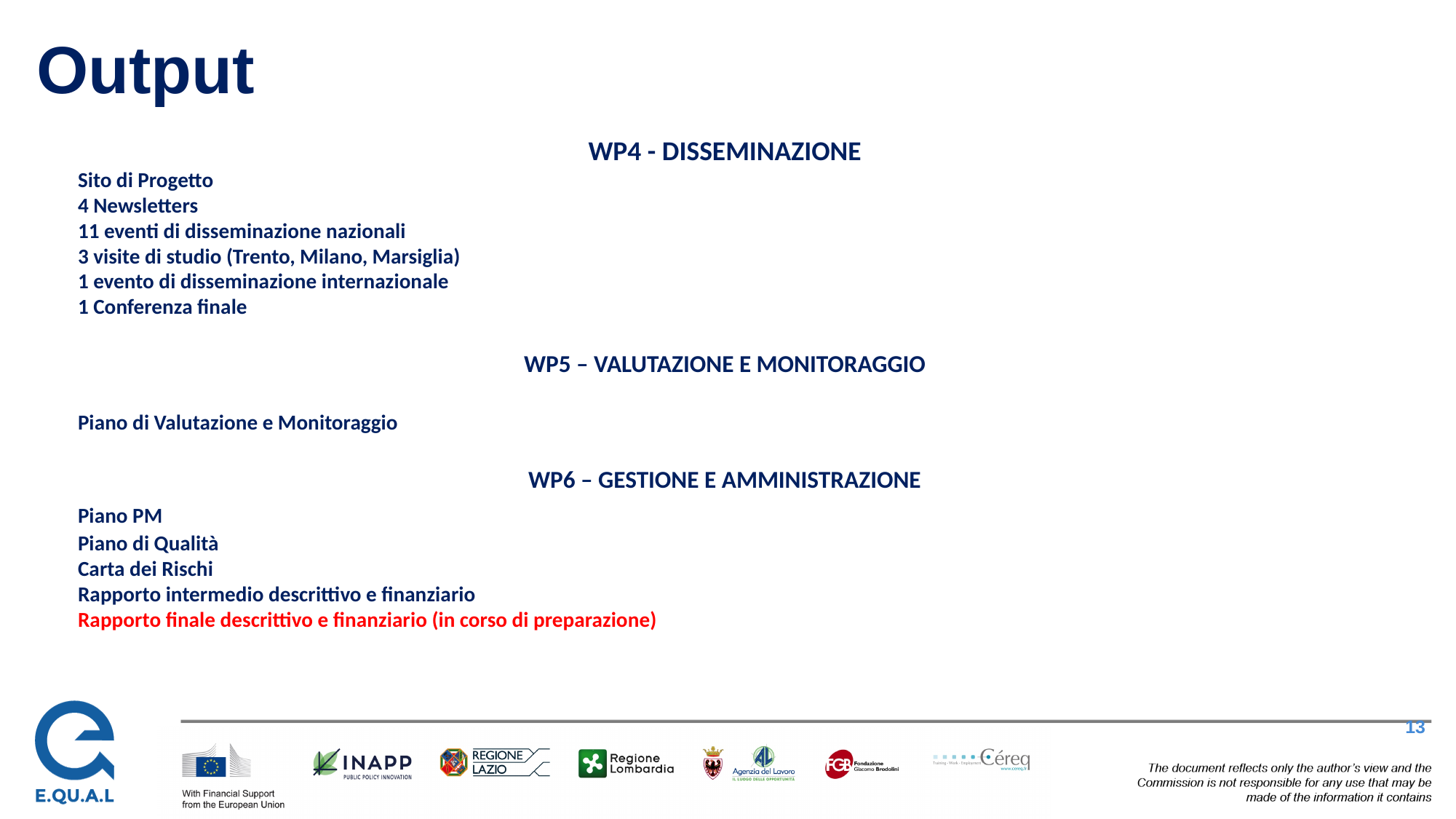

# Output
WP4 - DISSEMINAZIONE
Sito di Progetto
4 Newsletters
11 eventi di disseminazione nazionali
3 visite di studio (Trento, Milano, Marsiglia)
1 evento di disseminazione internazionale
1 Conferenza finale

WP5 – VALUTAZIONE E MONITORAGGIO

Piano di Valutazione e Monitoraggio

WP6 – GESTIONE E AMMINISTRAZIONE
Piano PM
Piano di Qualità
Carta dei Rischi
Rapporto intermedio descrittivo e finanziario
Rapporto finale descrittivo e finanziario (in corso di preparazione)